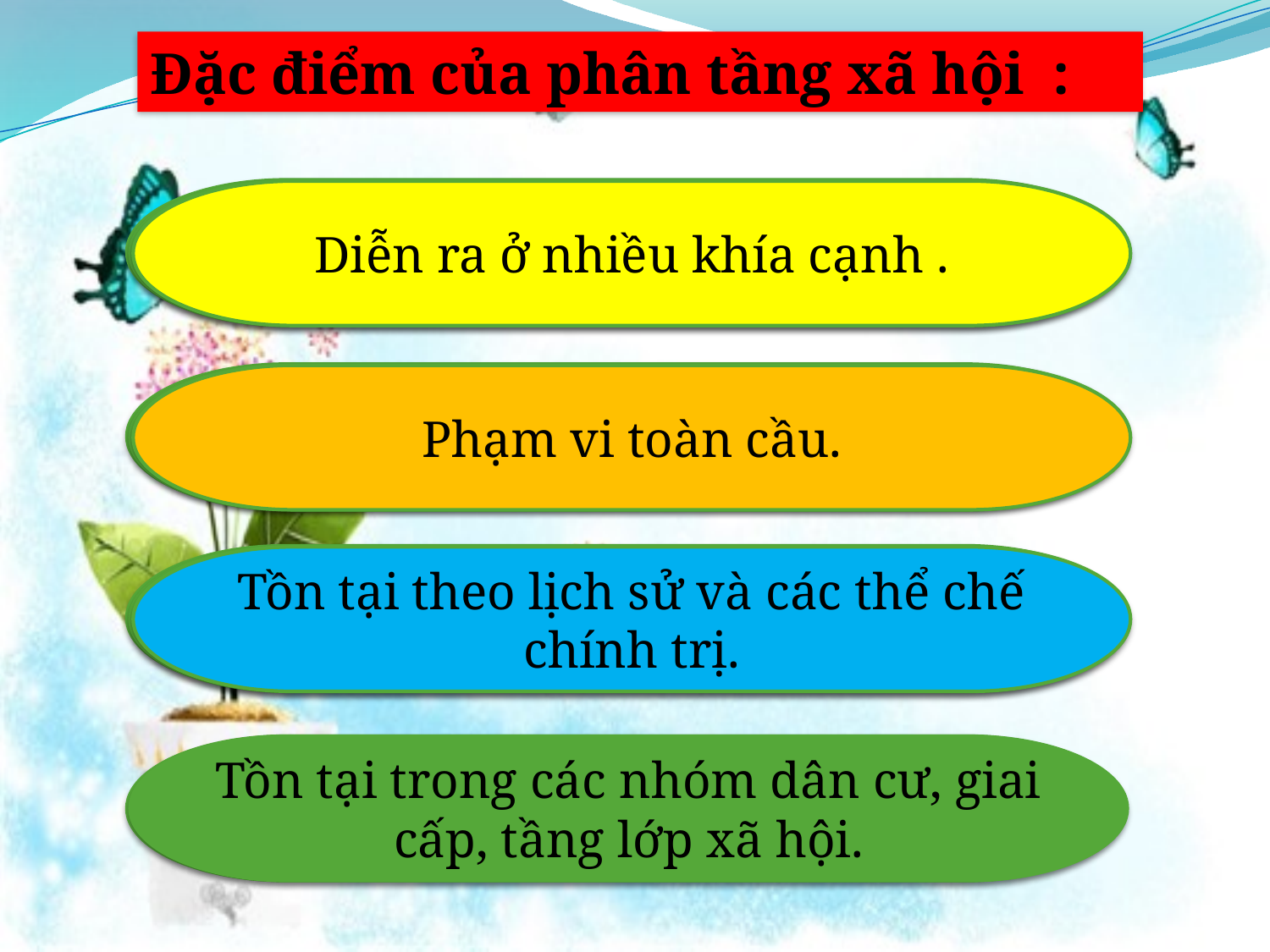

Đặc điểm của phân tầng xã hội  :
Diễn ra ở nhiều khía cạnh .
Diễn ra ở nhiều khía cạnh .
Diễn ra ở nhiều khía cạnh .
Phạm vi toàn cầu.
Phạm vi toàn cầu.
Phạm vi toàn cầu.
Tồn tại theo lịch sử và các thể chế chính trị.
Tồn tại theo lịch sử và các thể chế chính trị.
Tồn tại theo lịch sử và các thể chế chính trị.
Tồn tại trong các nhóm dân cư, giai cấp, tầng plớ xã hội.
Tồn tại trong các nhóm dân cư, giai cấp, tầng lớp xã hội.